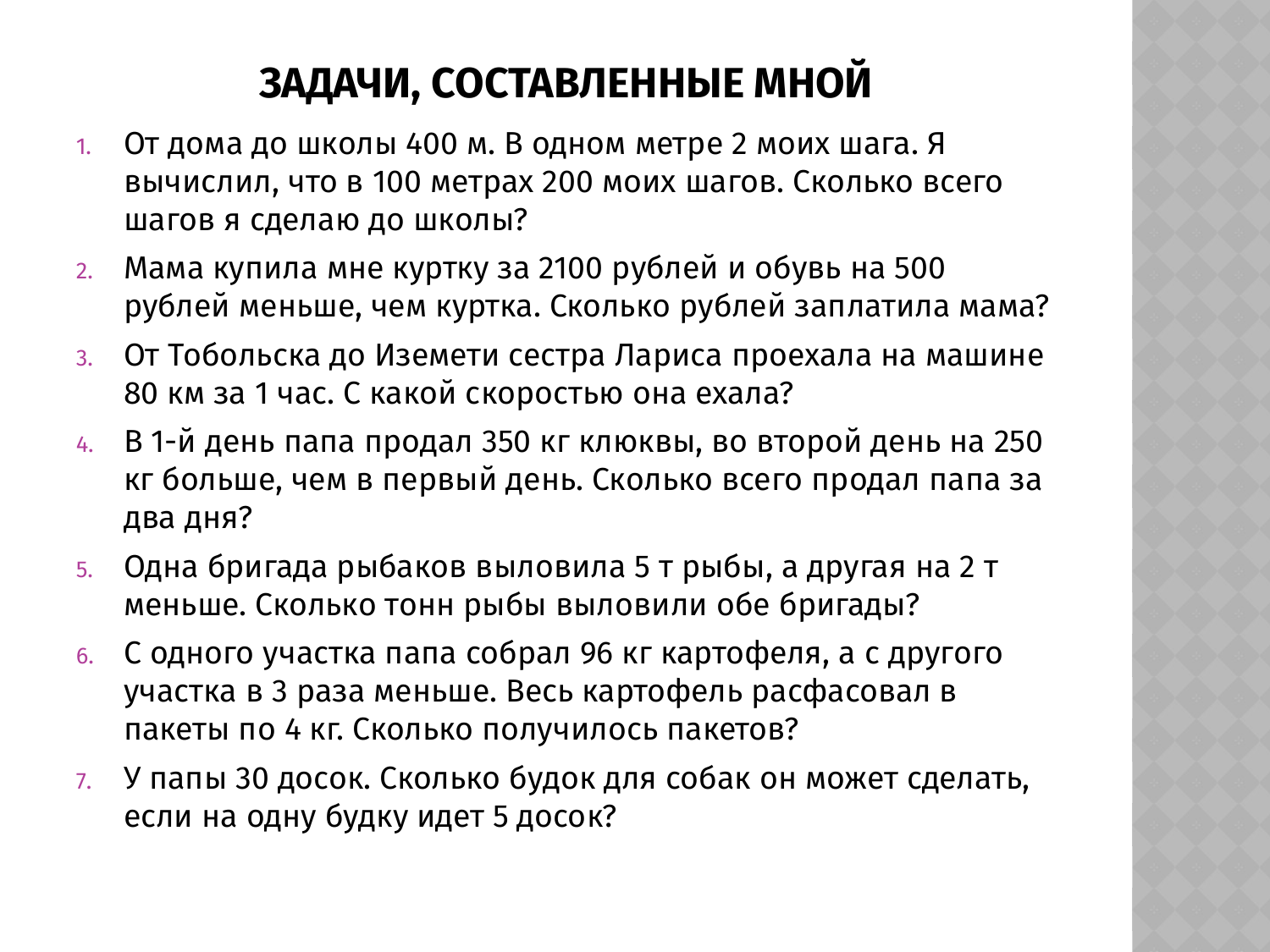

# Задачи, составленные мной
От дома до школы 400 м. В одном метре 2 моих шага. Я вычислил, что в 100 метрах 200 моих шагов. Сколько всего шагов я сделаю до школы?
Мама купила мне куртку за 2100 рублей и обувь на 500 рублей меньше, чем куртка. Сколько рублей заплатила мама?
От Тобольска до Иземети сестра Лариса проехала на машине 80 км за 1 час. С какой скоростью она ехала?
В 1-й день папа продал 350 кг клюквы, во второй день на 250 кг больше, чем в первый день. Сколько всего продал папа за два дня?
Одна бригада рыбаков выловила 5 т рыбы, а другая на 2 т меньше. Сколько тонн рыбы выловили обе бригады?
С одного участка папа собрал 96 кг картофеля, а с другого участка в 3 раза меньше. Весь картофель расфасовал в пакеты по 4 кг. Сколько получилось пакетов?
У папы 30 досок. Сколько будок для собак он может сделать, если на одну будку идет 5 досок?